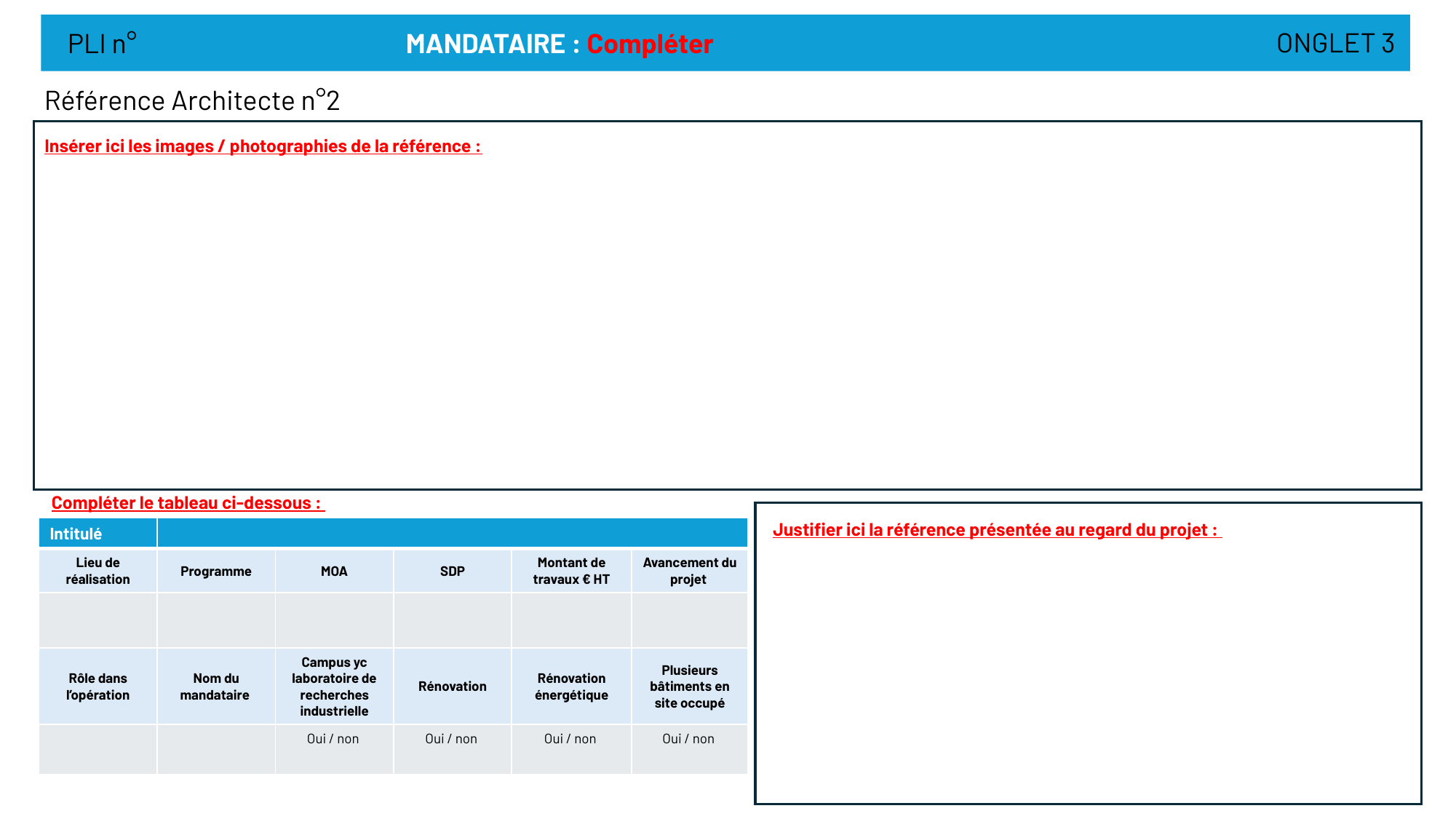

ONGLET 3
PLI n°
MANDATAIRE : Compléter
Référence Architecte n°2

Insérer ici les images / photographies de la référence :
Compléter le tableau ci-dessous :

Justifier ici la référence présentée au regard du projet :
| Intitulé |  |  |  |  |  |
| --- | --- | --- | --- | --- | --- |
| Lieu de réalisation | Programme | MOA | SDP | Montant de travaux € HT | Avancement du projet |
|  |  |  |  |  |  |
| Rôle dans l’opération | Nom du mandataire | Campus yc laboratoire de recherches industrielle | Rénovation | Rénovation énergétique | Plusieurs bâtiments en site occupé |
|  |  | Oui / non | Oui / non | Oui / non | Oui / non |